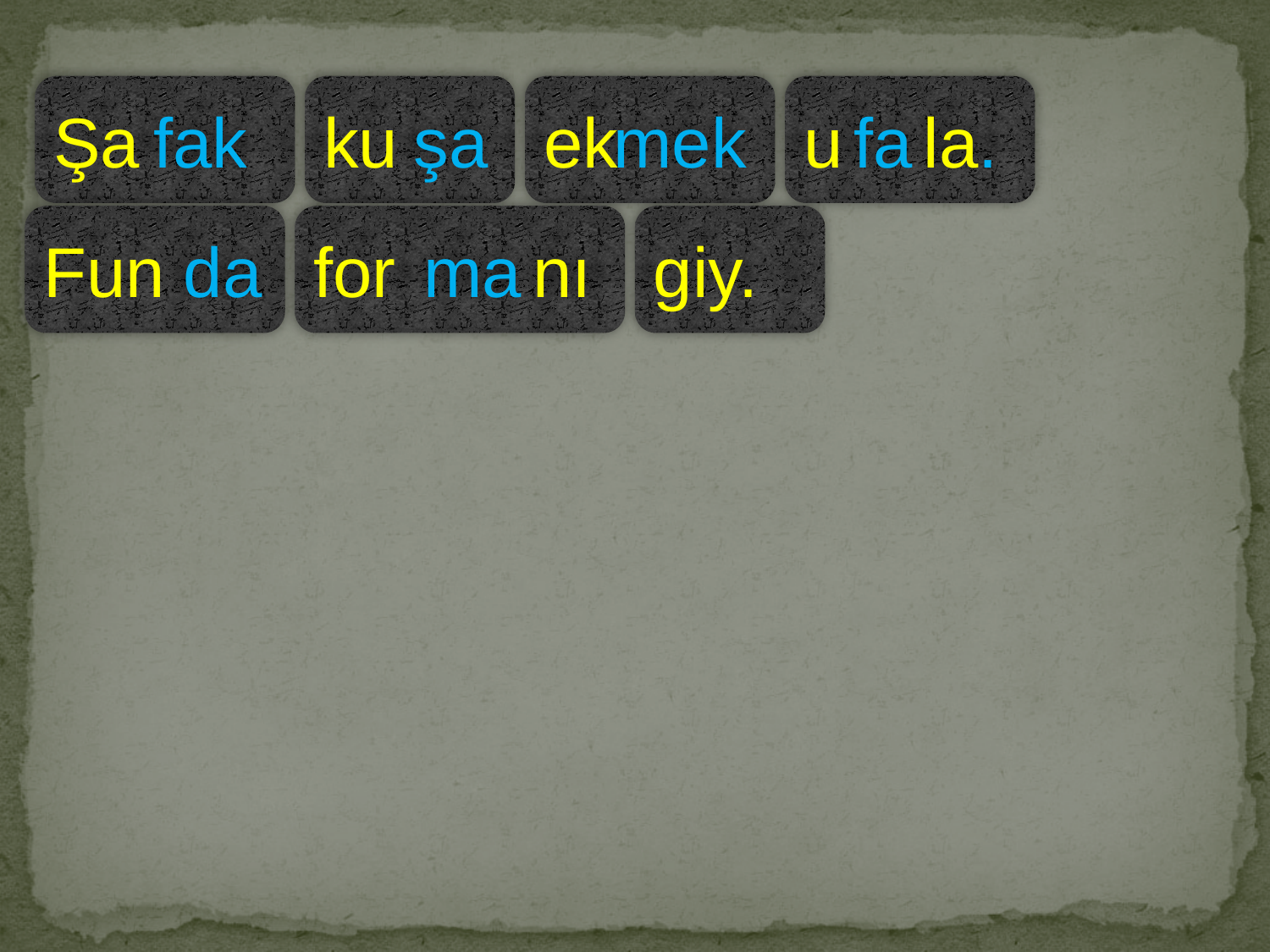

Şa
fak
ku
şa
ek
mek
u
fa
la.
Fun
da
for
ma
nı
giy.